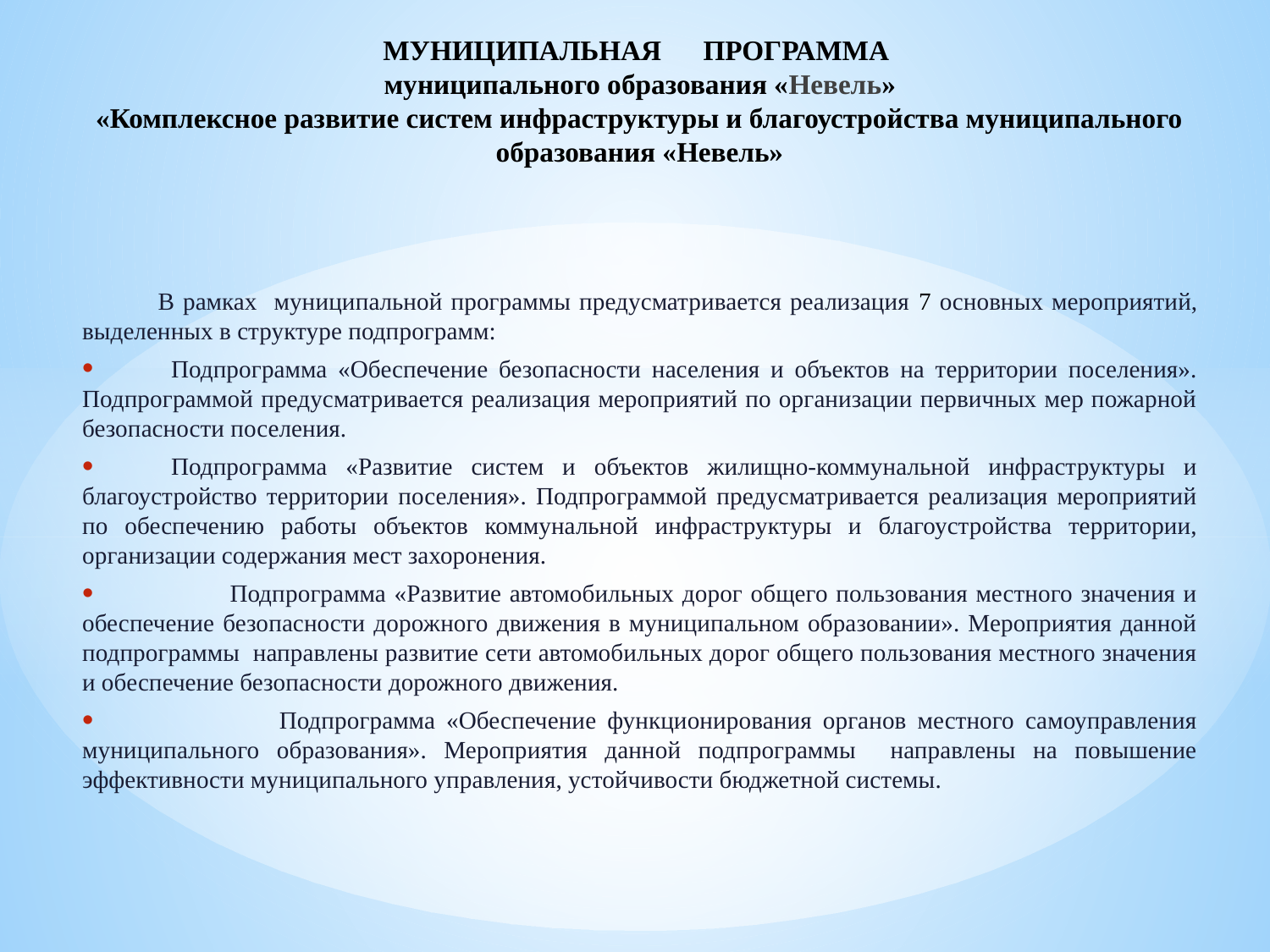

# МУНИЦИПАЛЬНАЯ      ПРОГРАММА муниципального образования «Невель» «Комплексное развитие систем инфраструктуры и благоустройства муниципального образования «Невель»

         В рамках  муниципальной программы предусматривается реализация 7 основных мероприятий, выделенных в структуре подпрограмм:
	Подпрограмма «Обеспечение безопасности населения и объектов на территории поселения». Подпрограммой предусматривается реализация мероприятий по организации первичных мер пожарной безопасности поселения.
	Подпрограмма «Развитие систем и объектов жилищно-коммунальной инфраструктуры и благоустройство территории поселения». Подпрограммой предусматривается реализация мероприятий по обеспечению работы объектов коммунальной инфраструктуры и благоустройства территории, организации содержания мест захоронения.
                 Подпрограмма «Развитие автомобильных дорог общего пользования местного значения и обеспечение безопасности дорожного движения в муниципальном образовании». Мероприятия данной подпрограммы  направлены развитие сети автомобильных дорог общего пользования местного значения и обеспечение безопасности дорожного движения.
                 Подпрограмма «Обеспечение функционирования органов местного самоуправления муниципального образования». Мероприятия данной подпрограммы  направлены на повышение эффективности муниципального управления, устойчивости бюджетной системы.